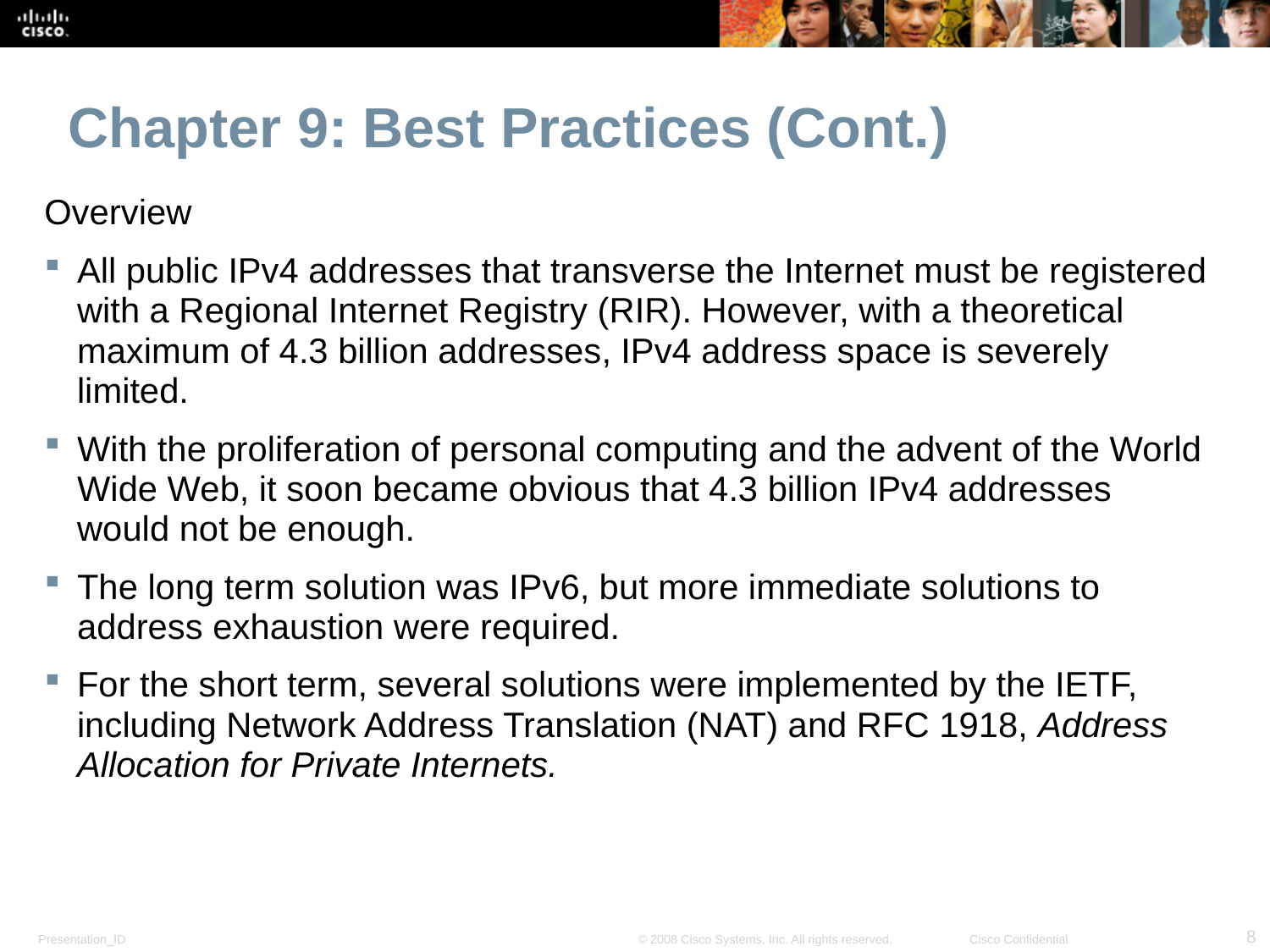

Chapter 9: Best Practices (Cont.)
Overview
All public IPv4 addresses that transverse the Internet must be registered with a Regional Internet Registry (RIR). However, with a theoretical maximum of 4.3 billion addresses, IPv4 address space is severely limited.
With the proliferation of personal computing and the advent of the World Wide Web, it soon became obvious that 4.3 billion IPv4 addresses would not be enough.
The long term solution was IPv6, but more immediate solutions to address exhaustion were required.
For the short term, several solutions were implemented by the IETF, including Network Address Translation (NAT) and RFC 1918, Address Allocation for Private Internets.